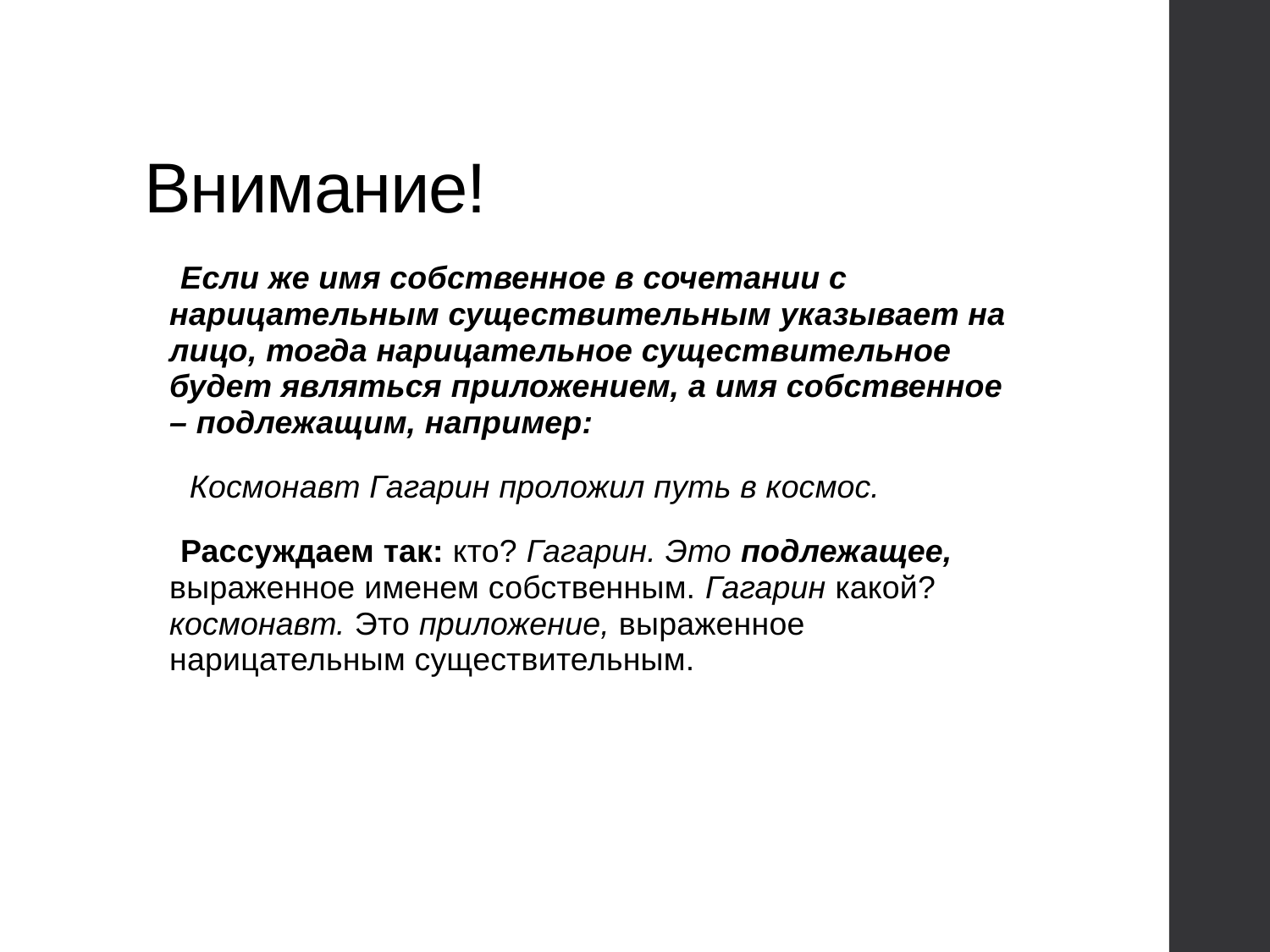

# Внимание!
    Если же имя собственное в сочетании с нарицательным существительным указывает на лицо, тогда нарицательное существительное будет являться приложением, а имя собственное – подлежащим, например:
     Космонавт Гагарин проложил путь в космос.
    Рассуждаем так: кто? Гагарин. Это подлежащее, выраженное именем собственным. Гагарин какой? космонавт. Это приложение, выраженное нарицательным существительным.